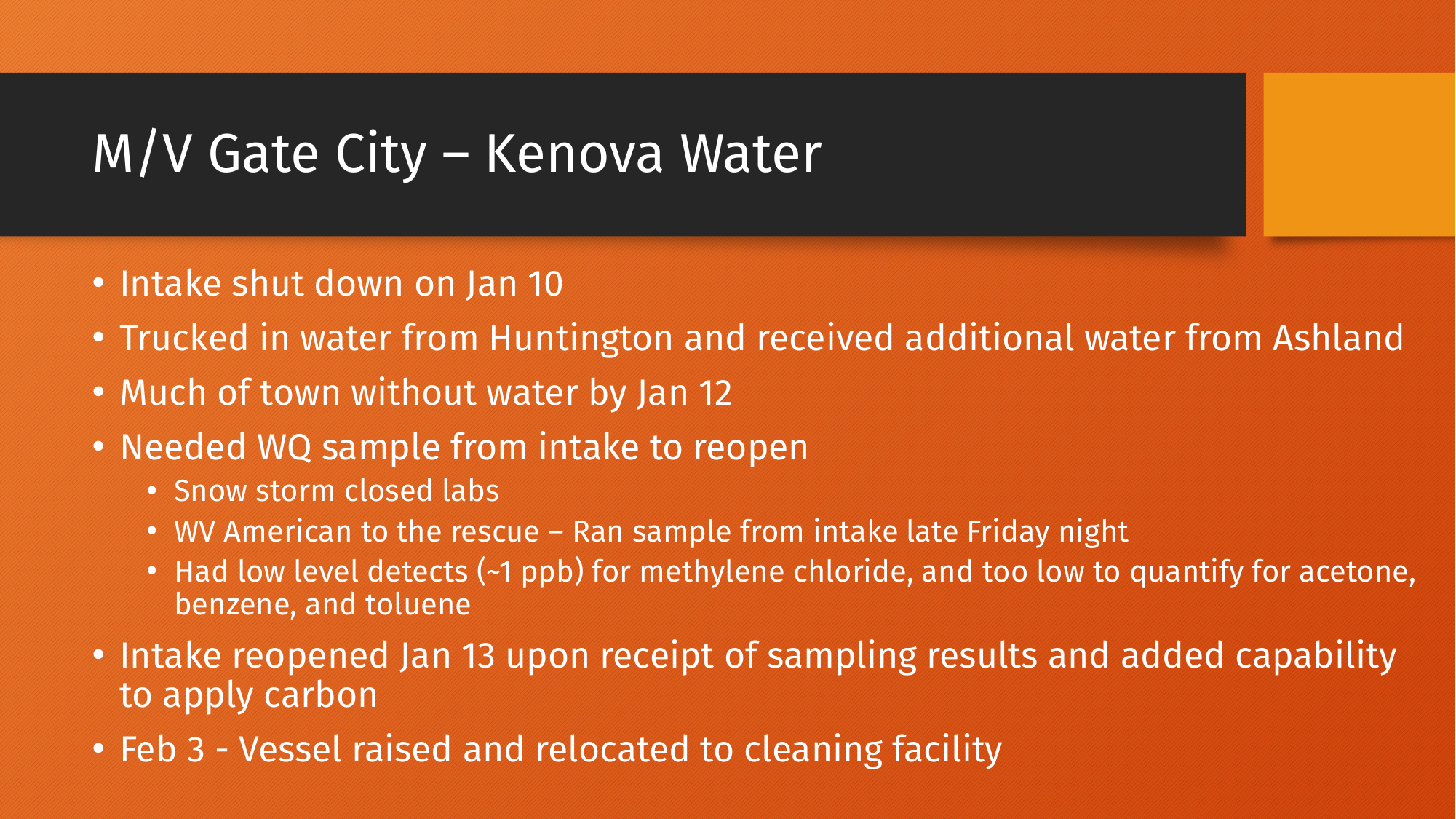

# M/V Gate City – Kenova Water
Intake shut down on Jan 10
Trucked in water from Huntington and received additional water from Ashland
Much of town without water by Jan 12
Needed WQ sample from intake to reopen
Snow storm closed labs
WV American to the rescue – Ran sample from intake late Friday night
Had low level detects (~1 ppb) for methylene chloride, and too low to quantify for acetone, benzene, and toluene
Intake reopened Jan 13 upon receipt of sampling results and added capability to apply carbon
Feb 3 - Vessel raised and relocated to cleaning facility